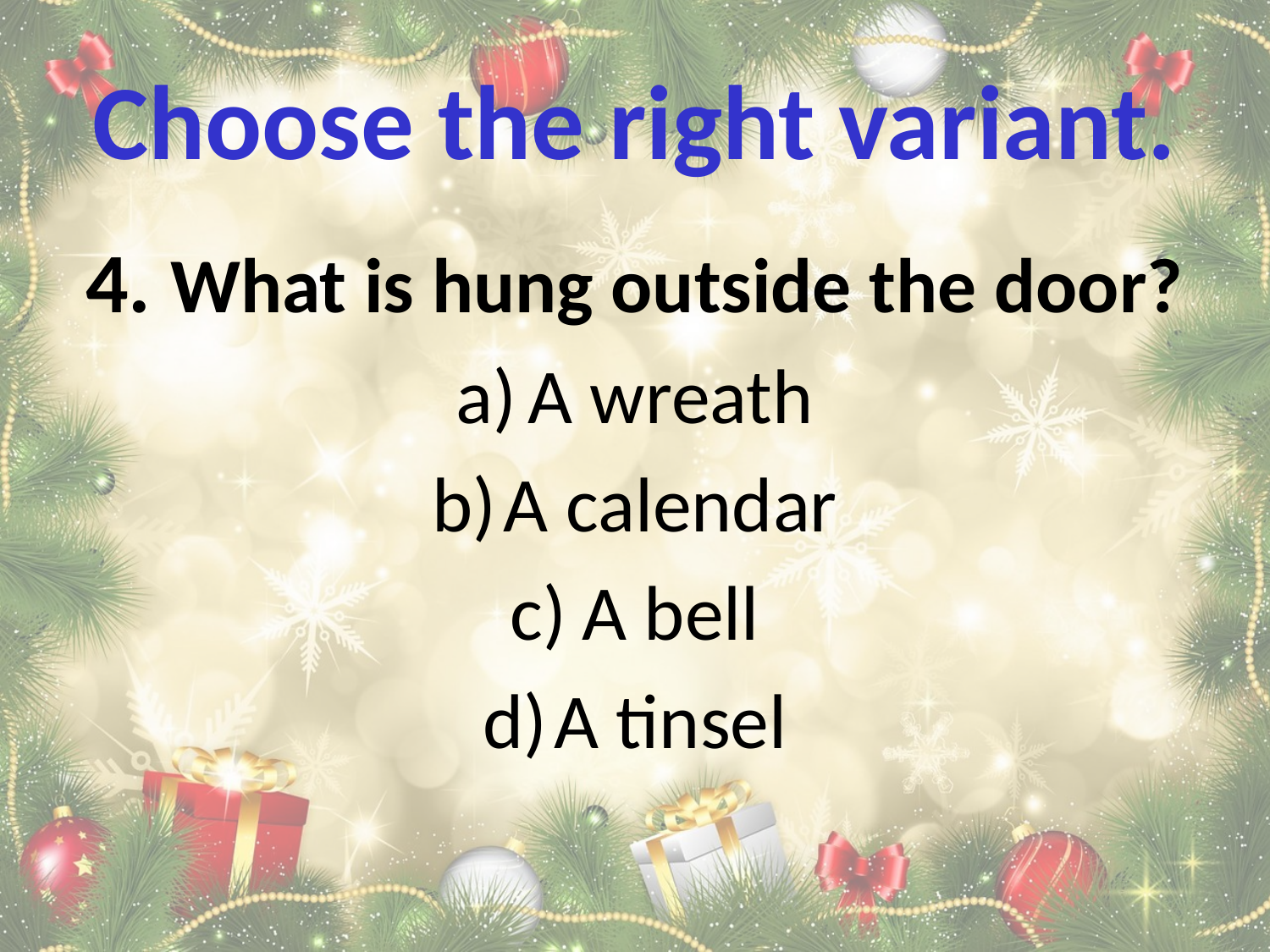

# Choose the right variant.
4. What is hung outside the door?
A wreath
A calendar
A bell
A tinsel